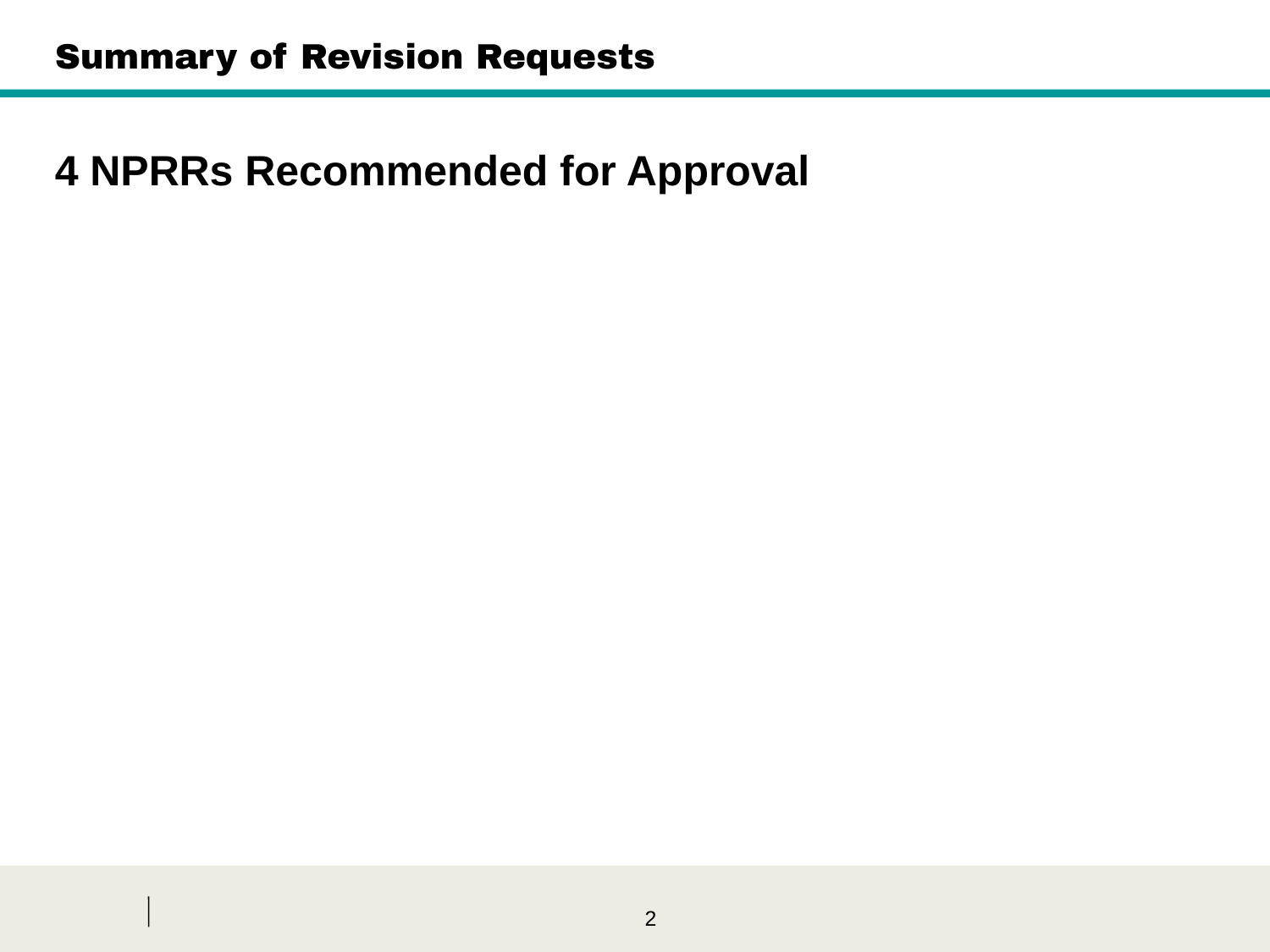

Summary of Revision Requests
4 NPRRs Recommended for Approval